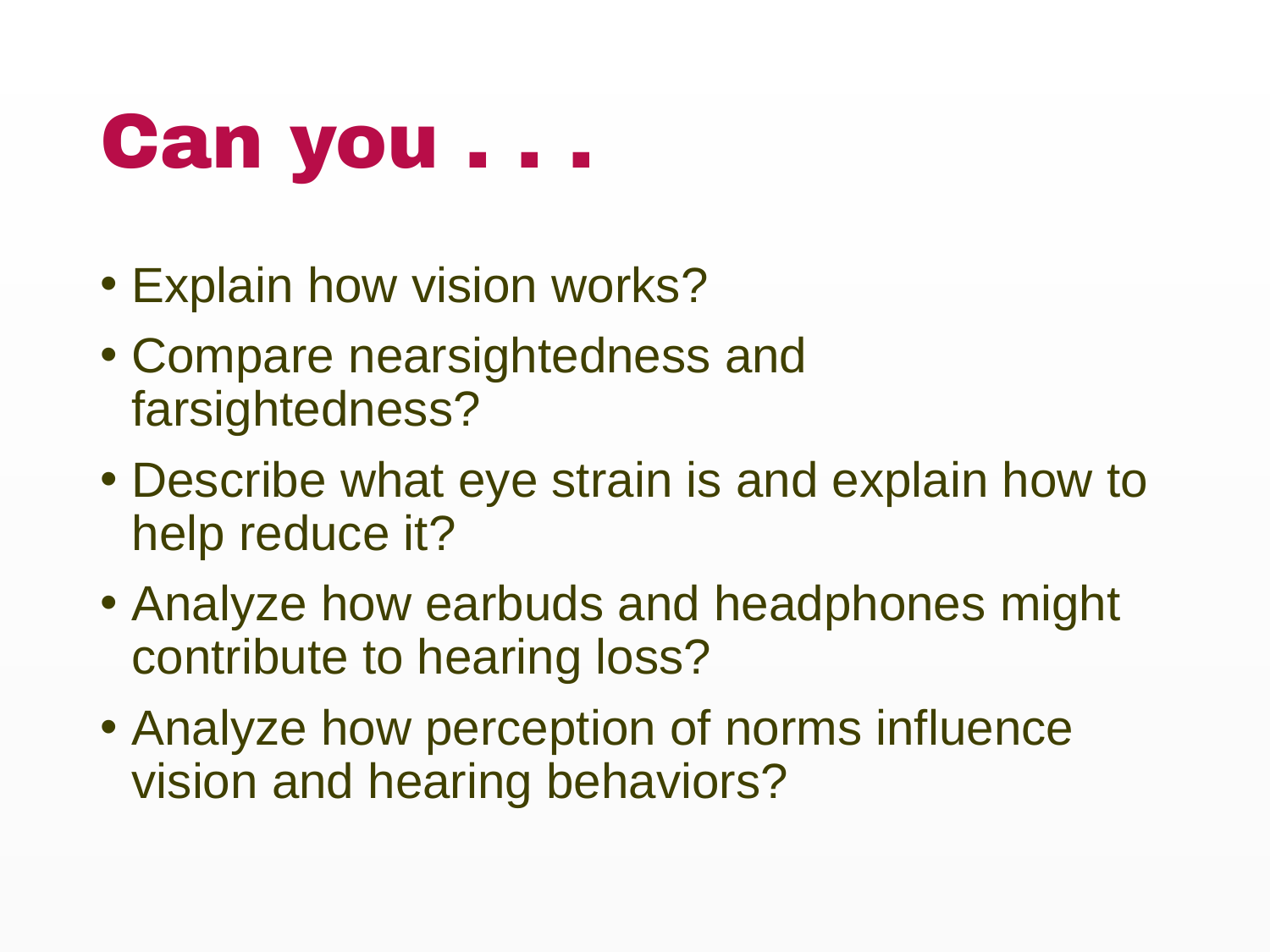

# Can you . . .
Explain how vision works?
Compare nearsightedness and farsightedness?
Describe what eye strain is and explain how to help reduce it?
Analyze how earbuds and headphones might contribute to hearing loss?
Analyze how perception of norms influence vision and hearing behaviors?